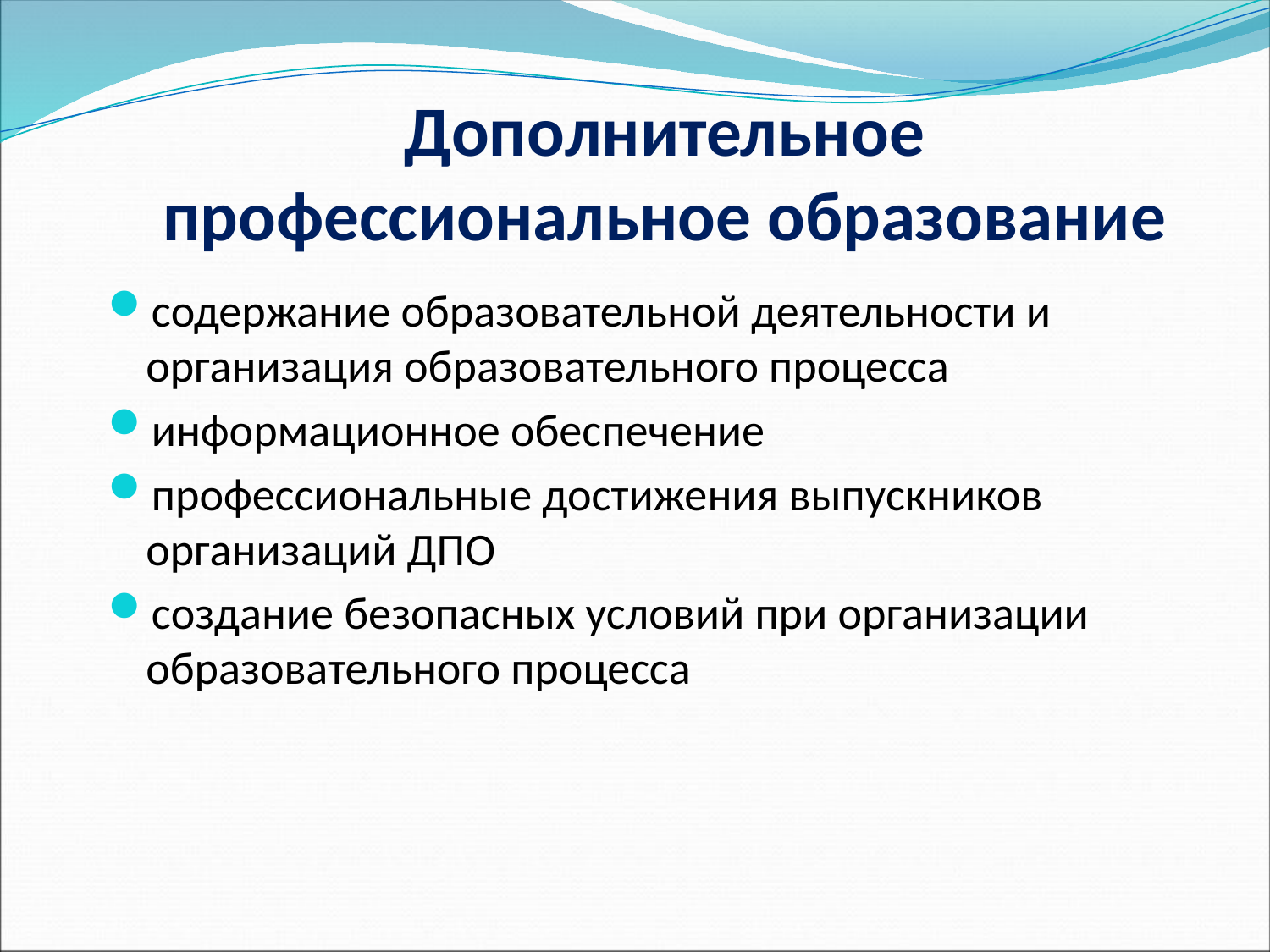

# Дополнительное профессиональное образование
содержание образовательной деятельности и организация образовательного процесса
информационное обеспечение
профессиональные достижения выпускников организаций ДПО
создание безопасных условий при организации образовательного процесса